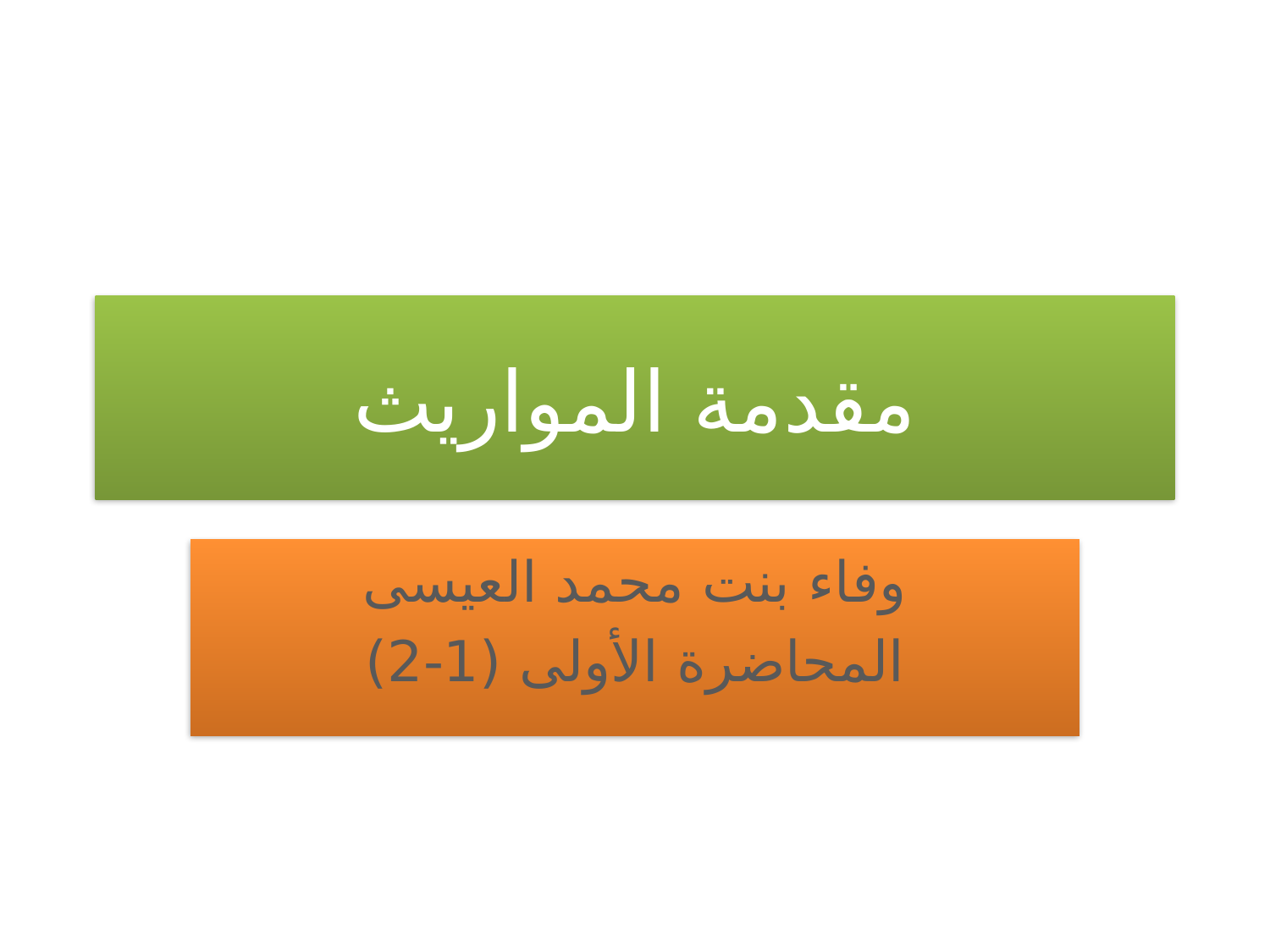

# مقدمة المواريث
وفاء بنت محمد العيسى
المحاضرة الأولى (1-2)